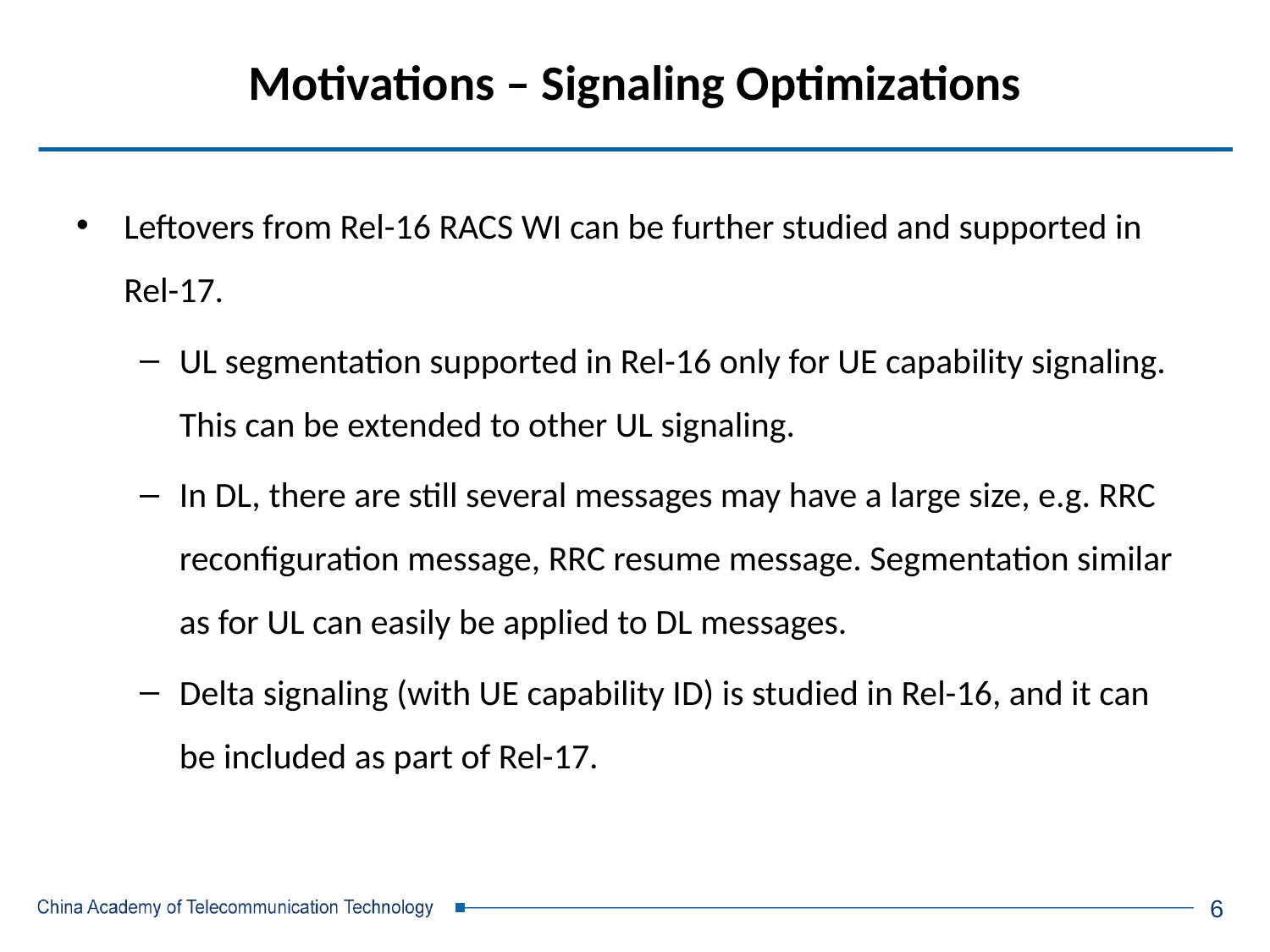

# Motivations – Signaling Optimizations
Leftovers from Rel-16 RACS WI can be further studied and supported in Rel-17.
UL segmentation supported in Rel-16 only for UE capability signaling. This can be extended to other UL signaling.
In DL, there are still several messages may have a large size, e.g. RRC reconfiguration message, RRC resume message. Segmentation similar as for UL can easily be applied to DL messages.
Delta signaling (with UE capability ID) is studied in Rel-16, and it can be included as part of Rel-17.

6